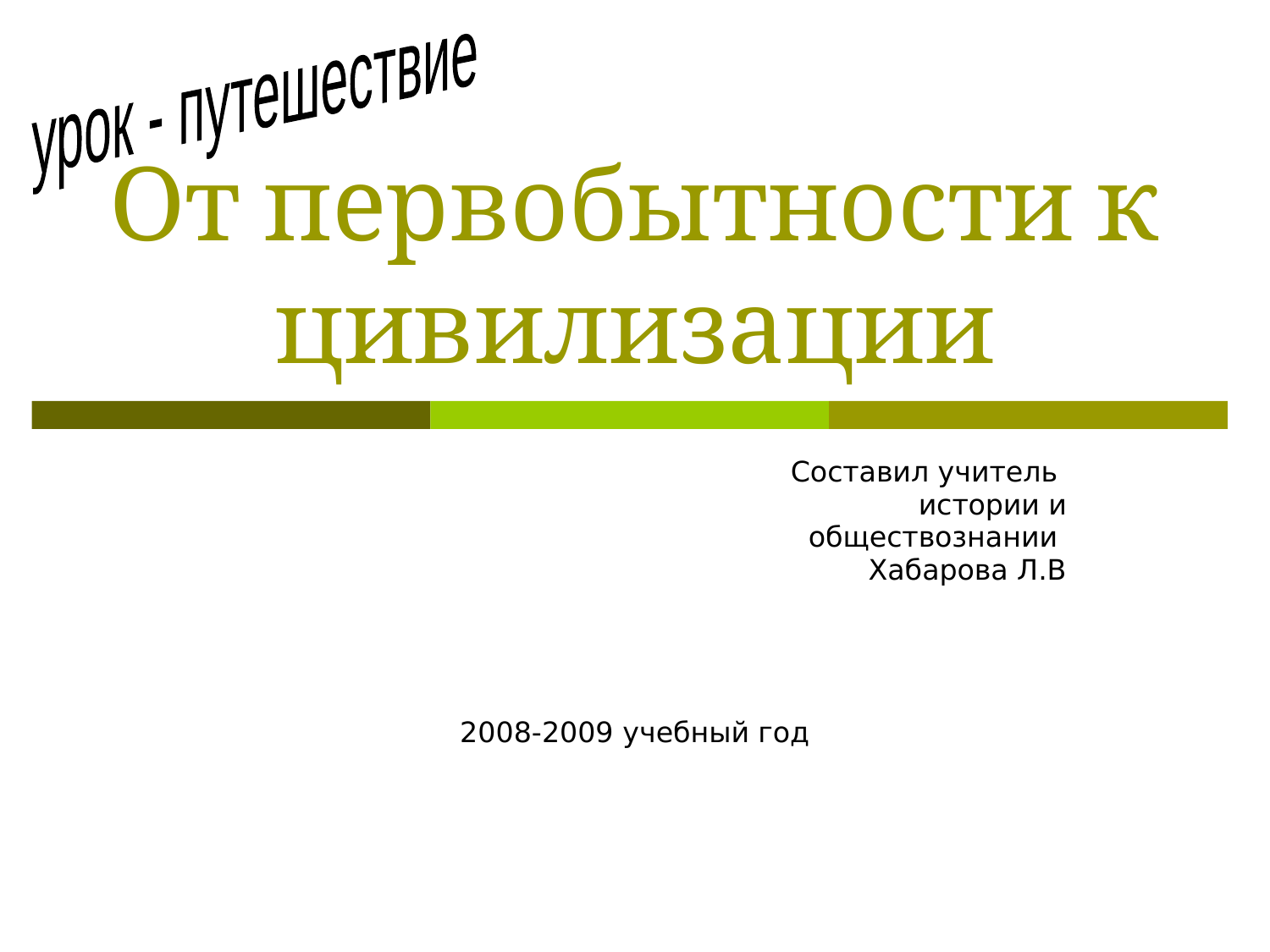

урок - путешествие
# От первобытности к цивилизации
Составил учитель
истории и
 обществознании
Хабарова Л.В

2008-2009 учебный год